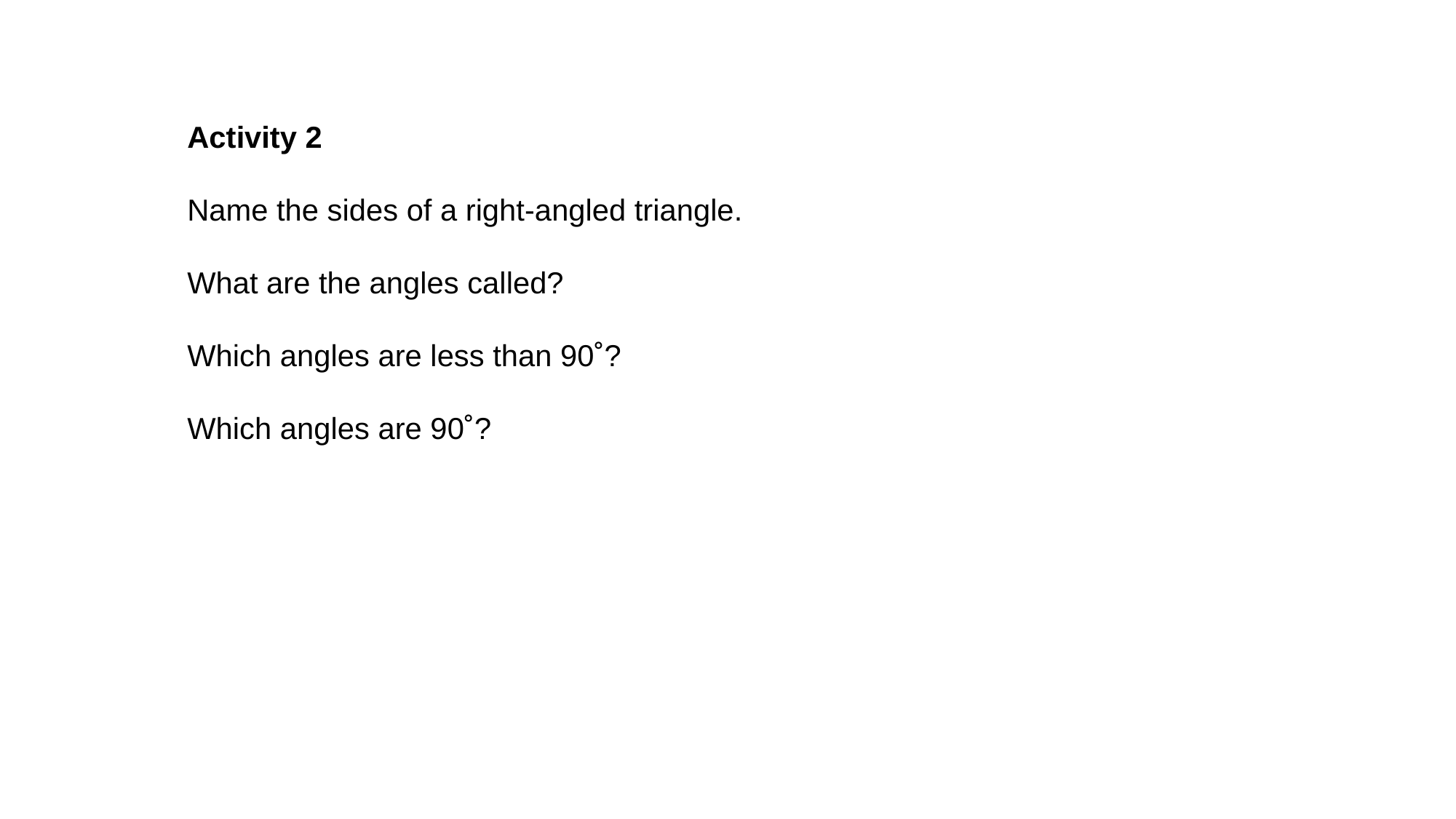

Activity 2

Name the sides of a right-angled triangle.

What are the angles called?

Which angles are less than 90˚?

Which angles are 90˚?